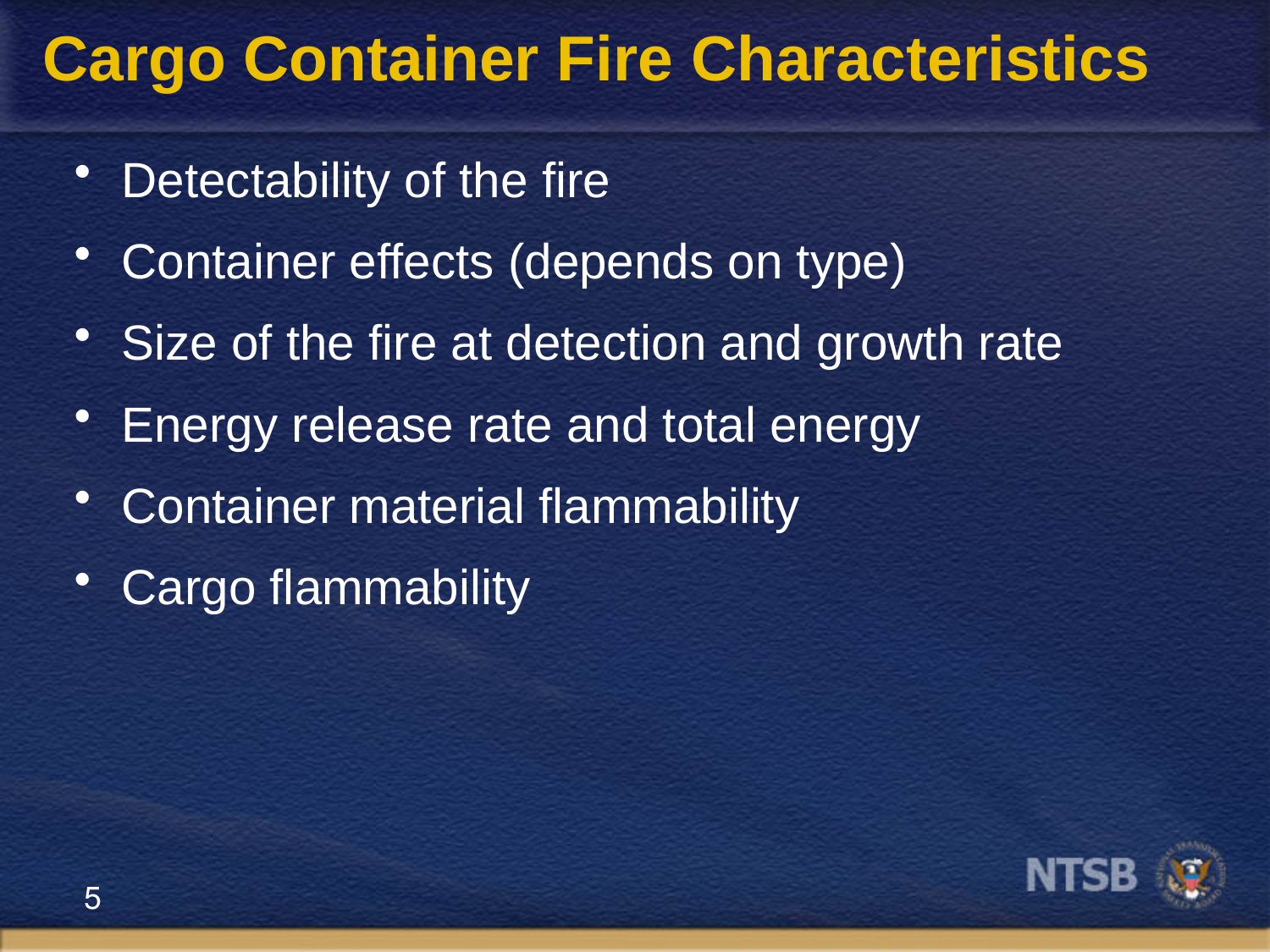

# Cargo Container Fire Characteristics
Detectability of the fire
Container effects (depends on type)
Size of the fire at detection and growth rate
Energy release rate and total energy
Container material flammability
Cargo flammability